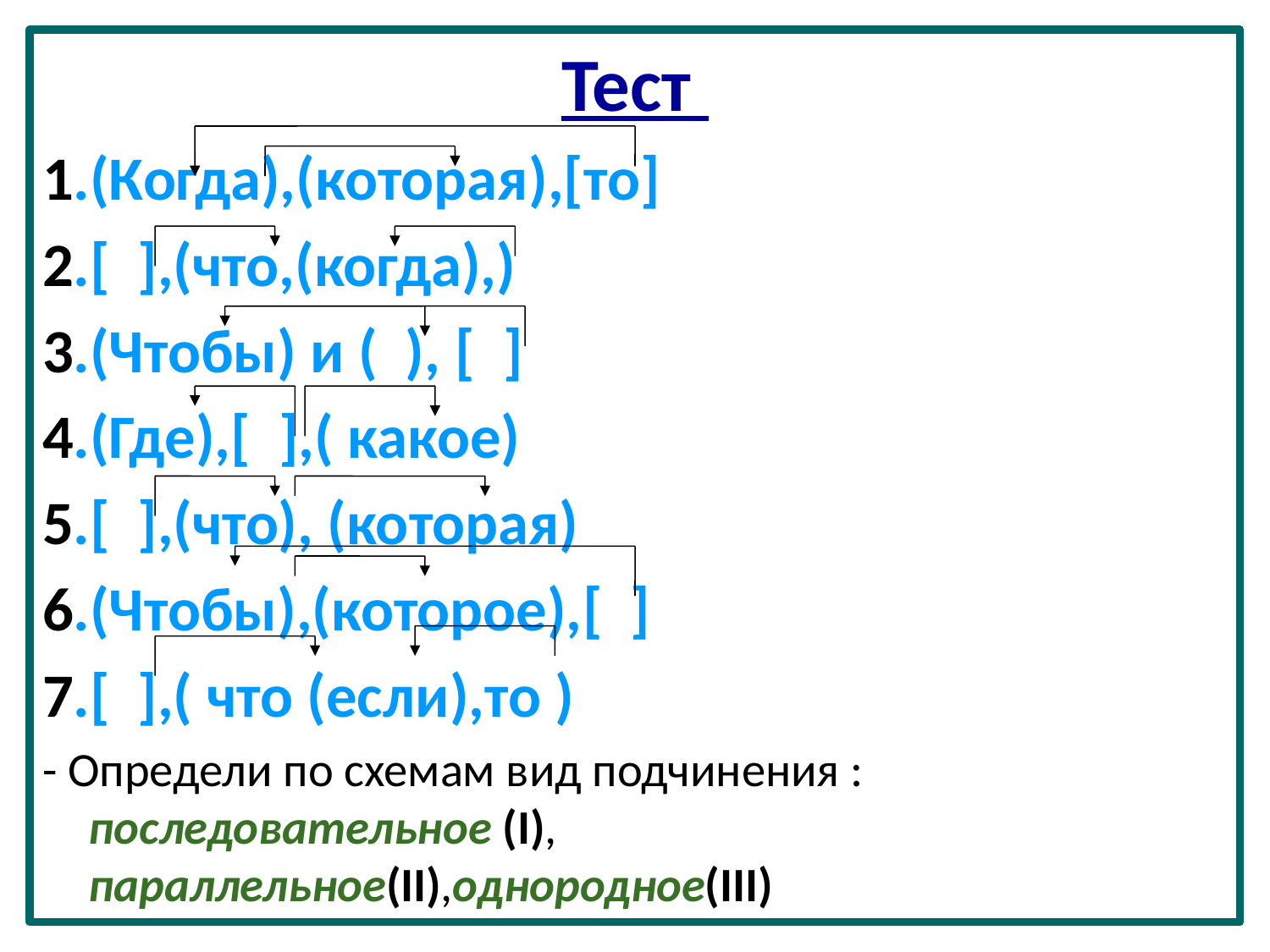

Тест
1.(Когда),(которая),[то]
2.[  ],(что,(когда),)
3.(Чтобы) и (  ), [  ]
4.(Где),[  ],( какое)
5.[  ],(что), (которая)
6.(Чтобы),(которое),[  ]
7.[  ],( что (если),то )
- Определи по схемам вид подчинения : последовательное (I), параллельное(II),однородное(III)